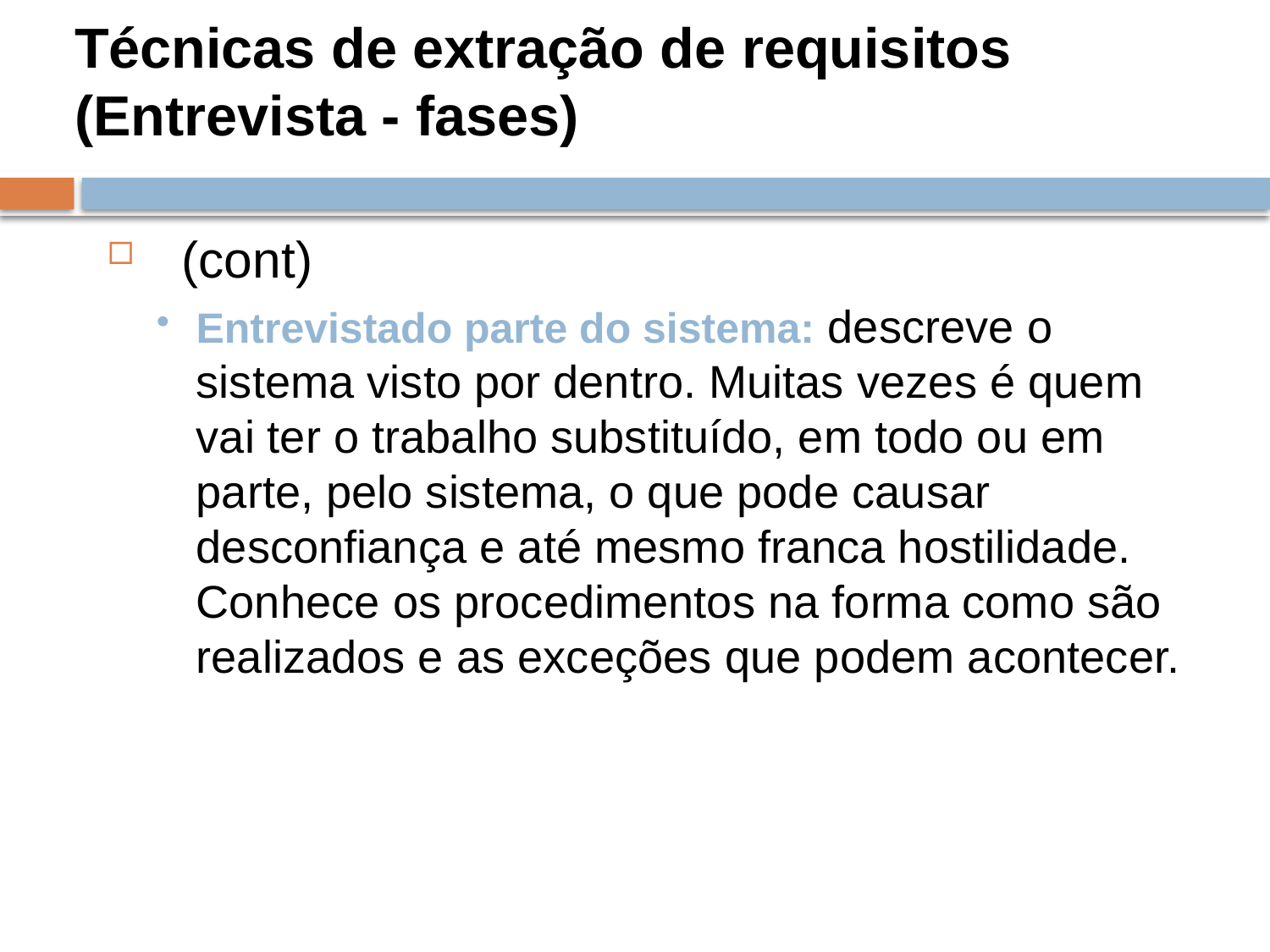

Técnicas de extração de requisitos
(Entrevista - fases)
(cont)
Entrevistado parte do sistema: descreve o sistema visto por dentro. Muitas vezes é quem vai ter o trabalho substituído, em todo ou em parte, pelo sistema, o que pode causar desconfiança e até mesmo franca hostilidade. Conhece os procedimentos na forma como são realizados e as exceções que podem acontecer.